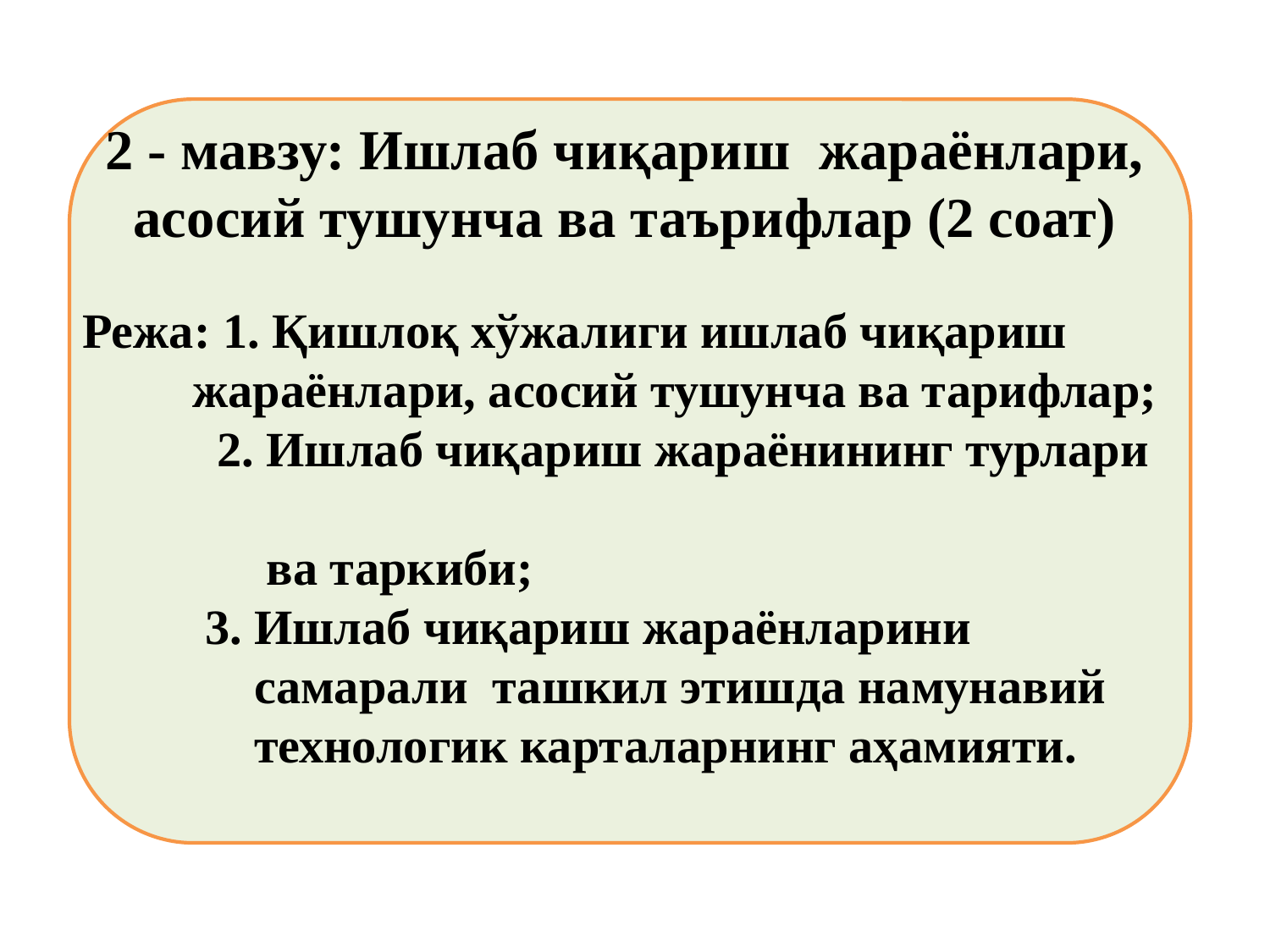

2 - мавзу: Ишлаб чиқариш  жараёнлари, асосий тушунча ва таърифлар (2 соат)

Режа: 1. Қишлоқ хўжалиги ишлаб чиқариш
         жараёнлари, асосий тушунча ва тарифлар;
           2. Ишлаб чиқариш жараёнининг турлари
               ва таркиби;
          3. Ишлаб чиқариш жараёнларини
              самарали  ташкил этишда намунавий
              технологик карталарнинг аҳамияти.